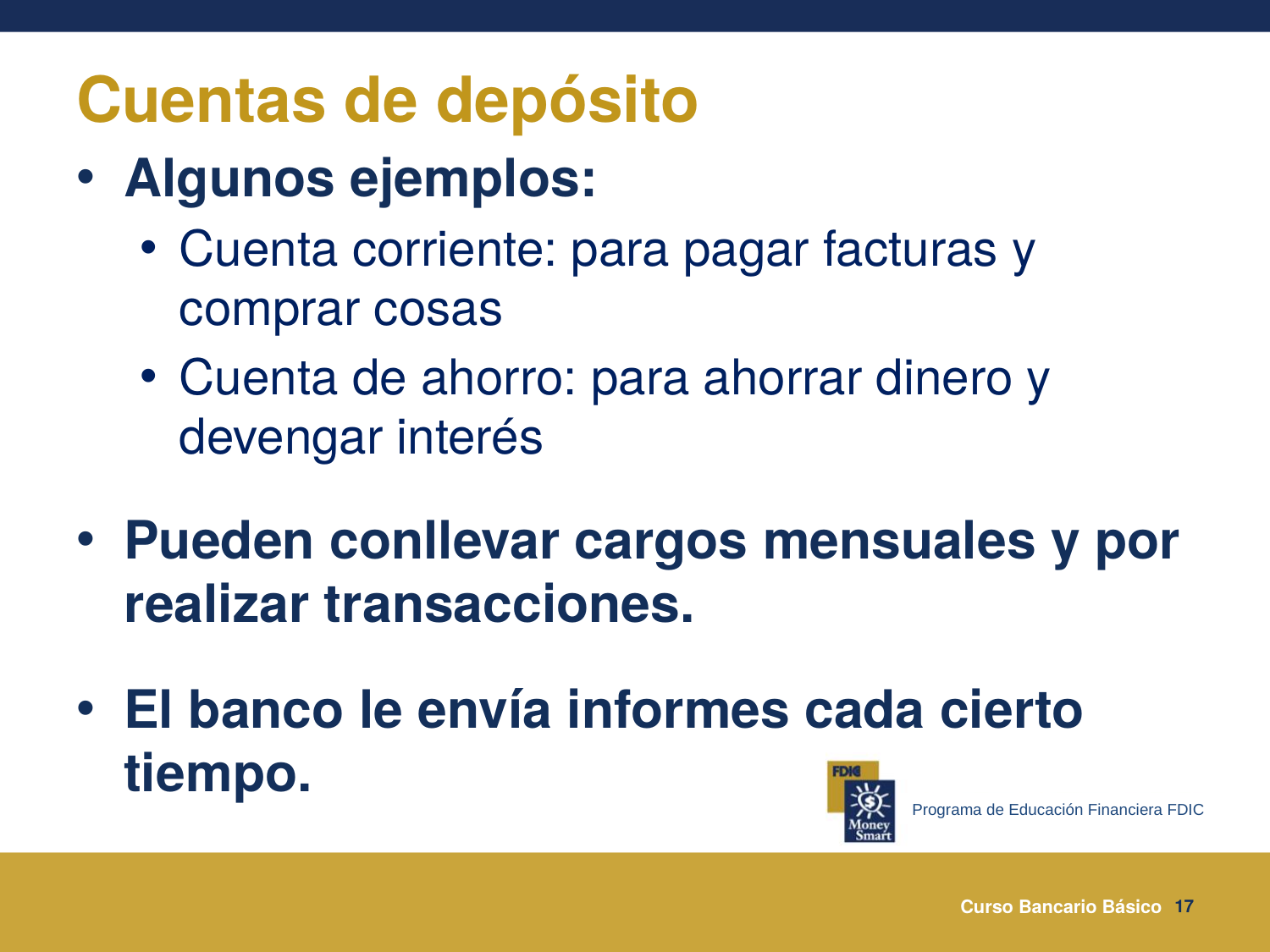

# Cuentas de depósito
Algunos ejemplos:
Cuenta corriente: para pagar facturas y comprar cosas
Cuenta de ahorro: para ahorrar dinero y devengar interés
Pueden conllevar cargos mensuales y por realizar transacciones.
El banco le envía informes cada cierto tiempo.